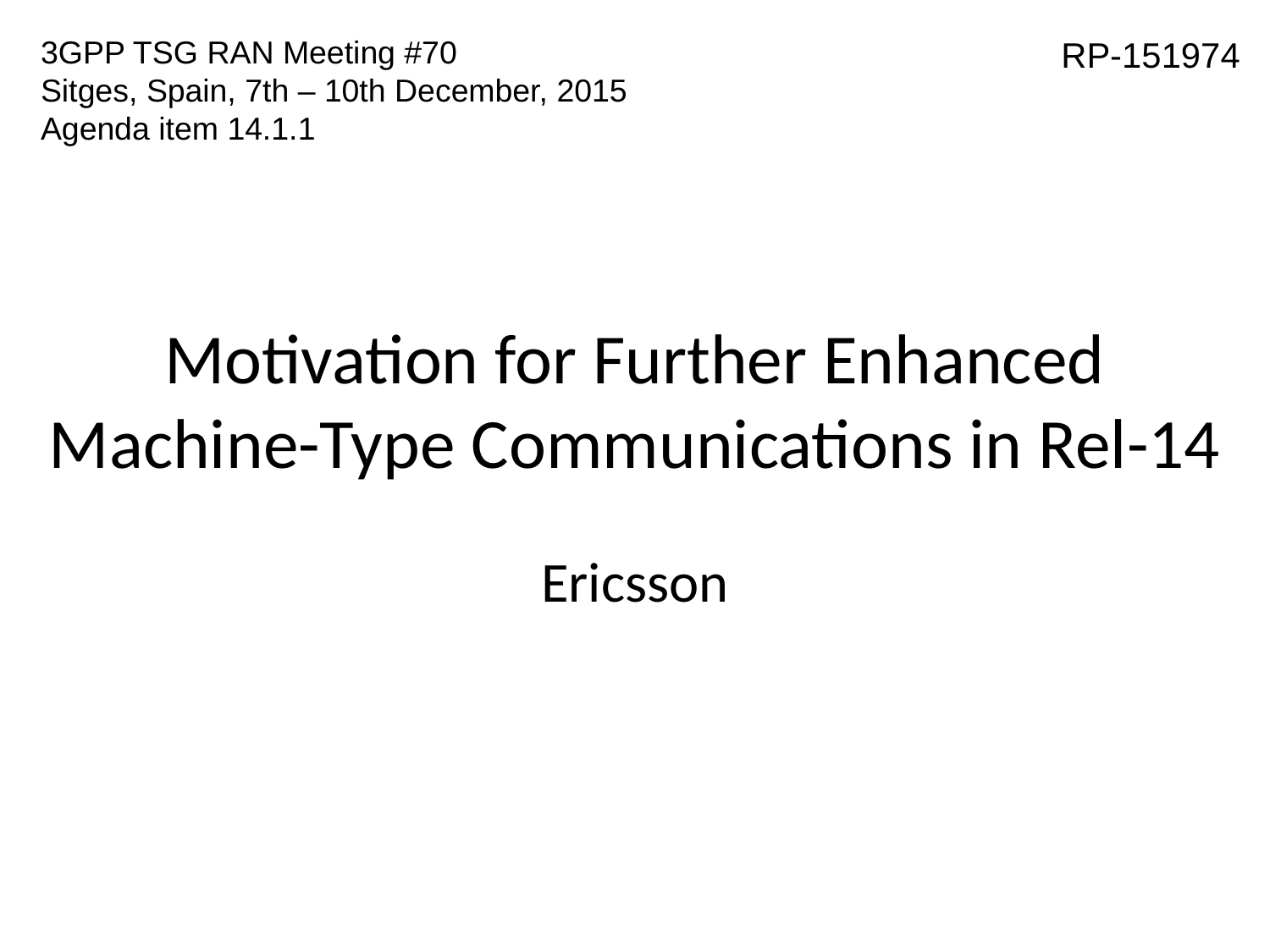

3GPP TSG RAN Meeting #70
Sitges, Spain, 7th – 10th December, 2015
Agenda item 14.1.1
RP-151974
# Motivation for Further Enhanced Machine-Type Communications in Rel-14
Ericsson